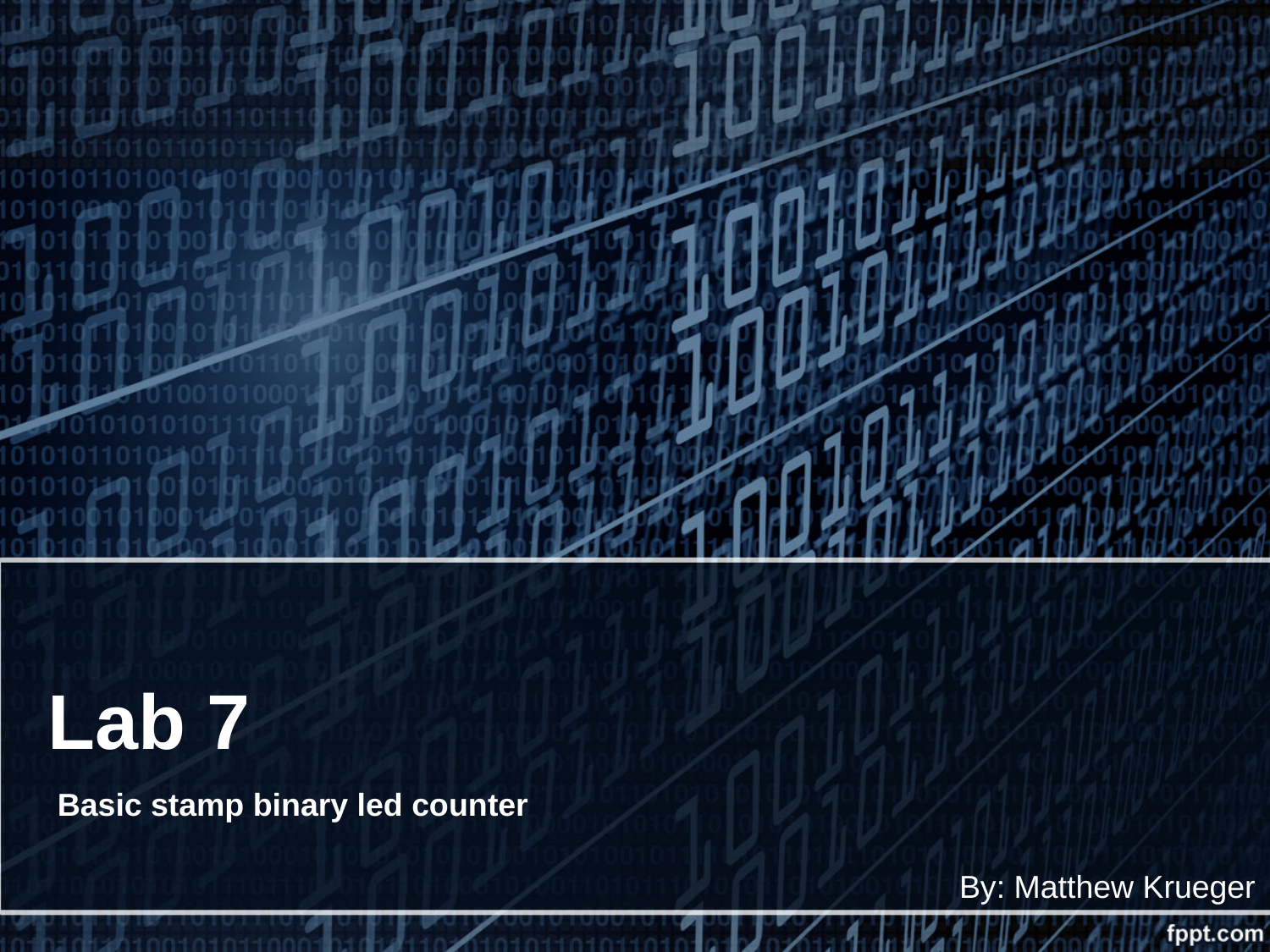

# Lab 7
Basic stamp binary led counter
By: Matthew Krueger